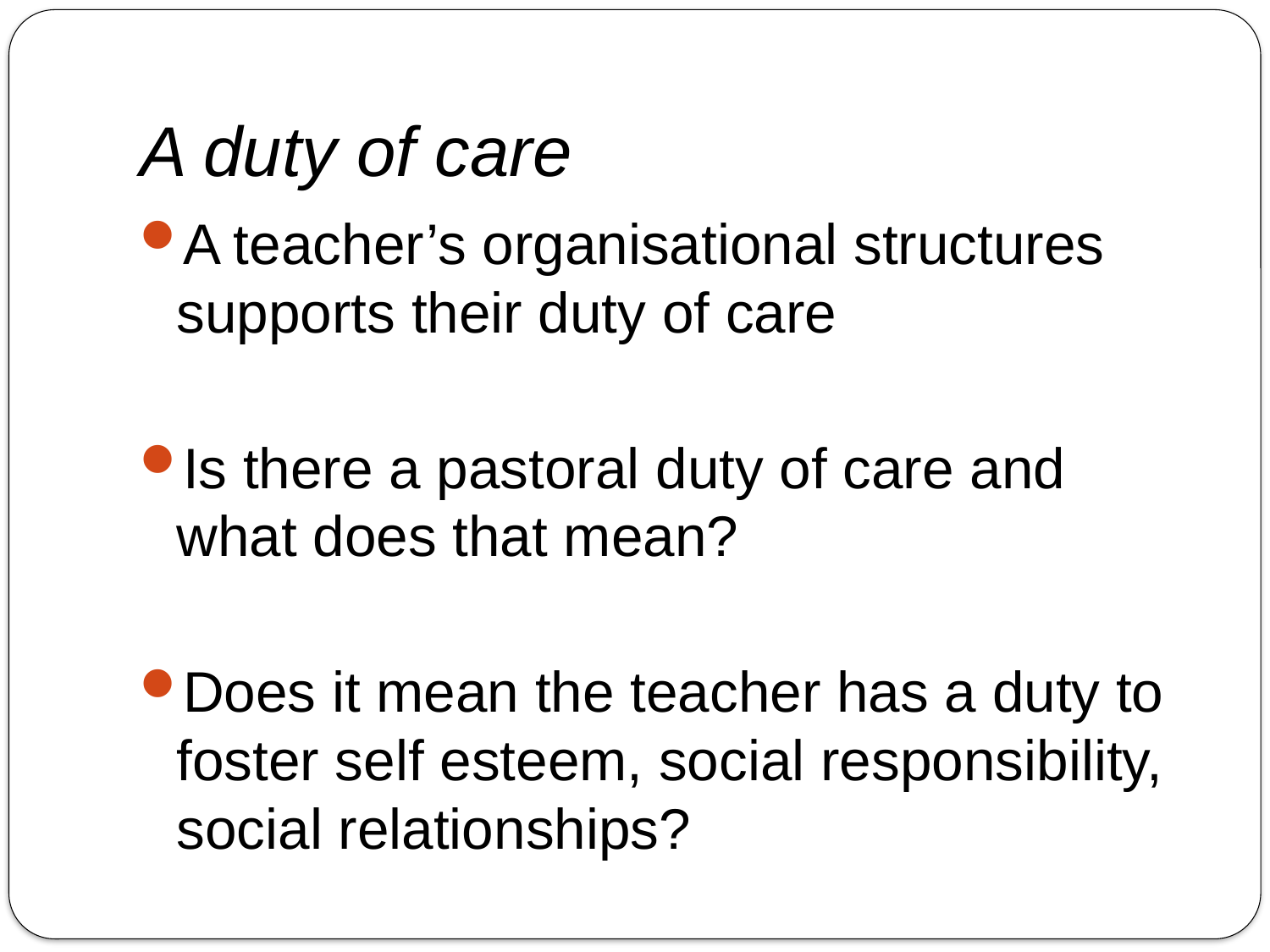

# A duty of care
A teacher’s organisational structures supports their duty of care

Is there a pastoral duty of care and what does that mean?

Does it mean the teacher has a duty to foster self esteem, social responsibility, social relationships?